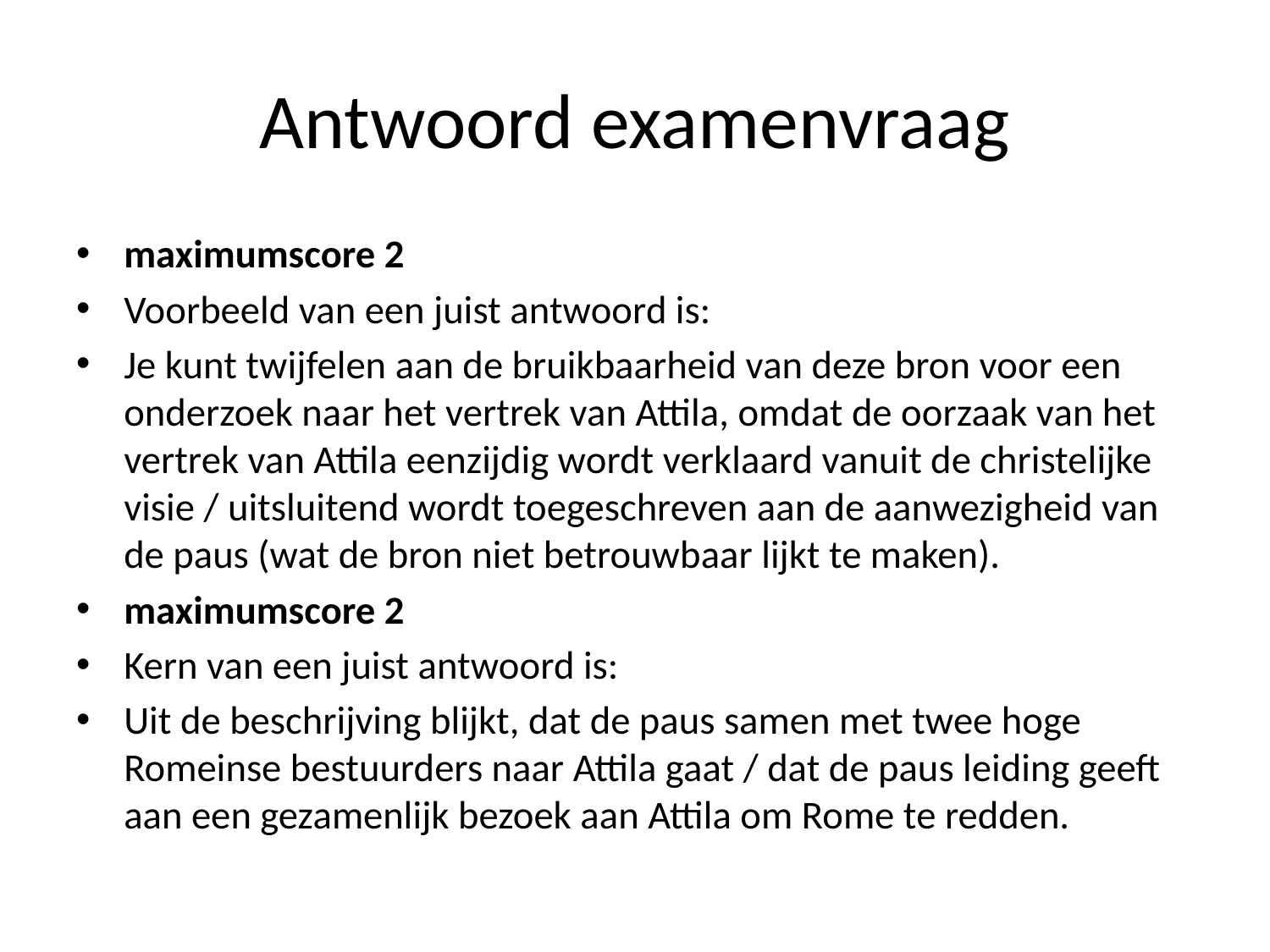

# Antwoord examenvraag
maximumscore 2
Voorbeeld van een juist antwoord is:
Je kunt twijfelen aan de bruikbaarheid van deze bron voor een onderzoek naar het vertrek van Attila, omdat de oorzaak van het vertrek van Attila eenzijdig wordt verklaard vanuit de christelijke visie / uitsluitend wordt toegeschreven aan de aanwezigheid van de paus (wat de bron niet betrouwbaar lijkt te maken).
maximumscore 2
Kern van een juist antwoord is:
Uit de beschrijving blijkt, dat de paus samen met twee hoge Romeinse bestuurders naar Attila gaat / dat de paus leiding geeft aan een gezamenlijk bezoek aan Attila om Rome te redden.